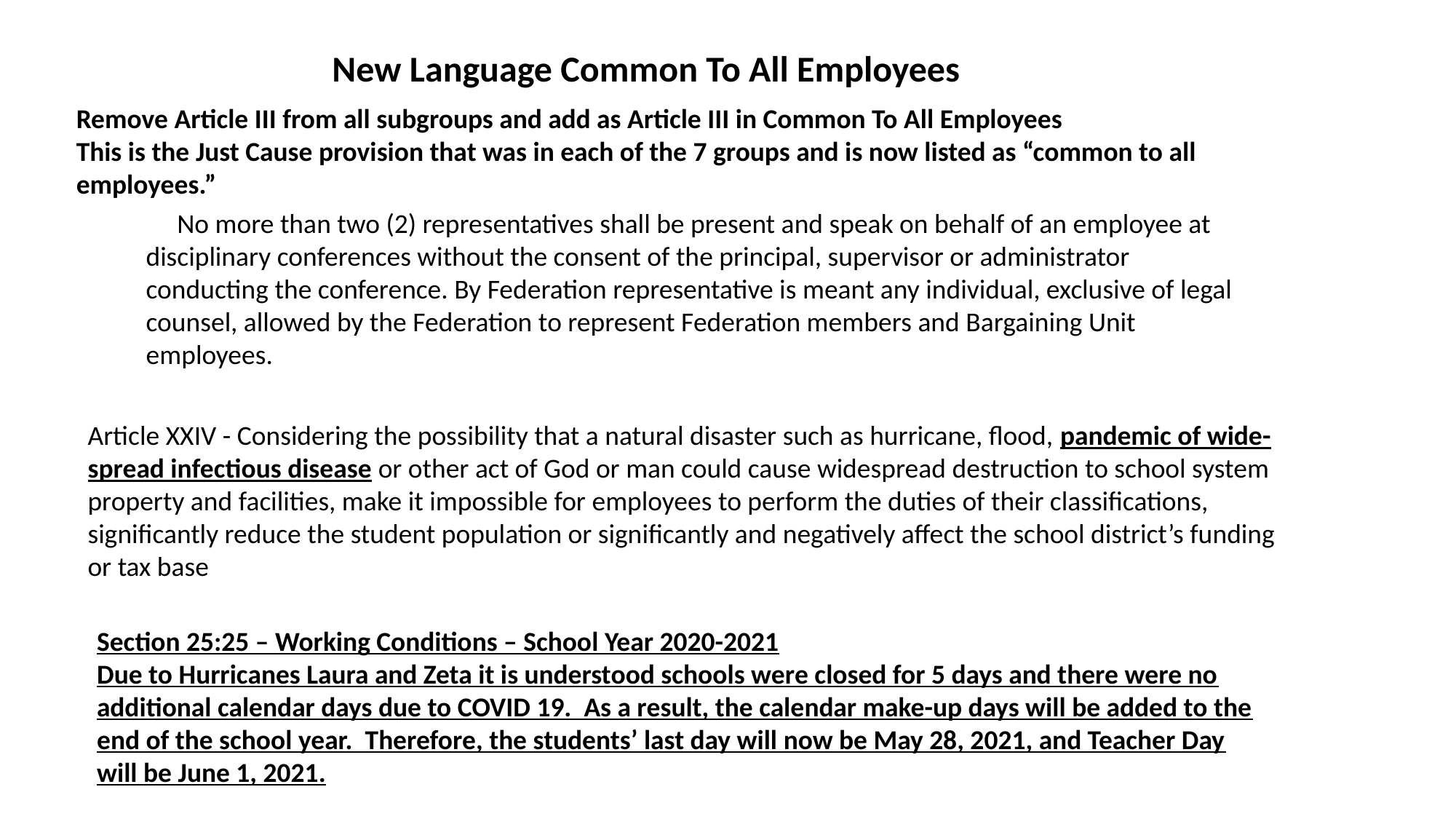

New Language Common To All Employees
Remove Article III from all subgroups and add as Article III in Common To All Employees
This is the Just Cause provision that was in each of the 7 groups and is now listed as “common to all employees.”
No more than two (2) representatives shall be present and speak on behalf of an employee at disciplinary conferences without the consent of the principal, supervisor or administrator conducting the conference. By Federation representative is meant any individual, exclusive of legal counsel, allowed by the Federation to represent Federation members and Bargaining Unit employees.
Article XXIV - Considering the possibility that a natural disaster such as hurricane, flood, pandemic of wide-spread infectious disease or other act of God or man could cause widespread destruction to school system property and facilities, make it impossible for employees to perform the duties of their classifications, significantly reduce the student population or significantly and negatively affect the school district’s funding or tax base
Section 25:25 – Working Conditions – School Year 2020-2021
Due to Hurricanes Laura and Zeta it is understood schools were closed for 5 days and there were no additional calendar days due to COVID 19.  As a result, the calendar make-up days will be added to the end of the school year.  Therefore, the students’ last day will now be May 28, 2021, and Teacher Day will be June 1, 2021.